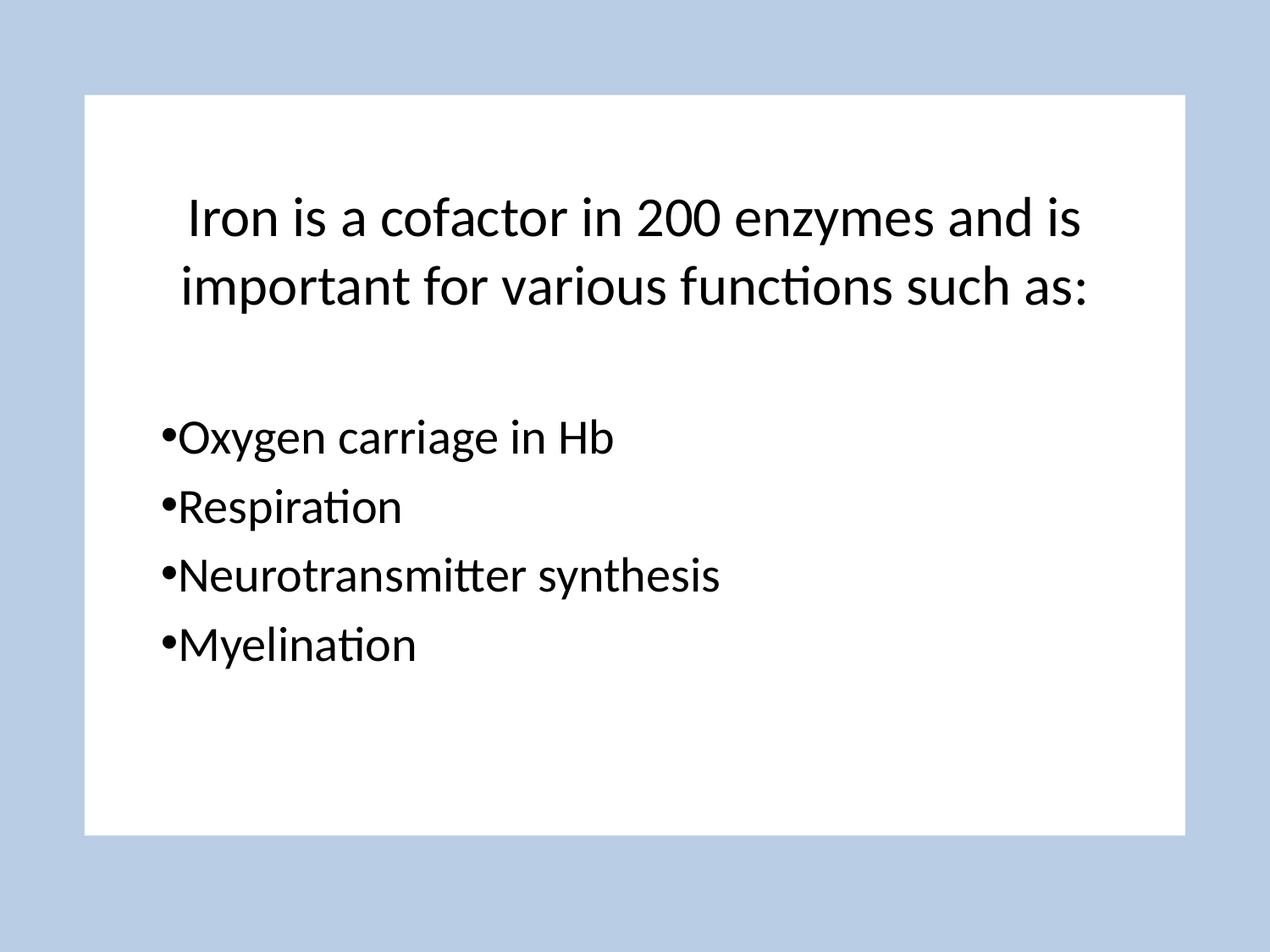

Iron is a cofactor in 200 enzymes and is important for various functions such as:

Oxygen carriage in Hb
Respiration
Neurotransmitter synthesis
Myelination

#